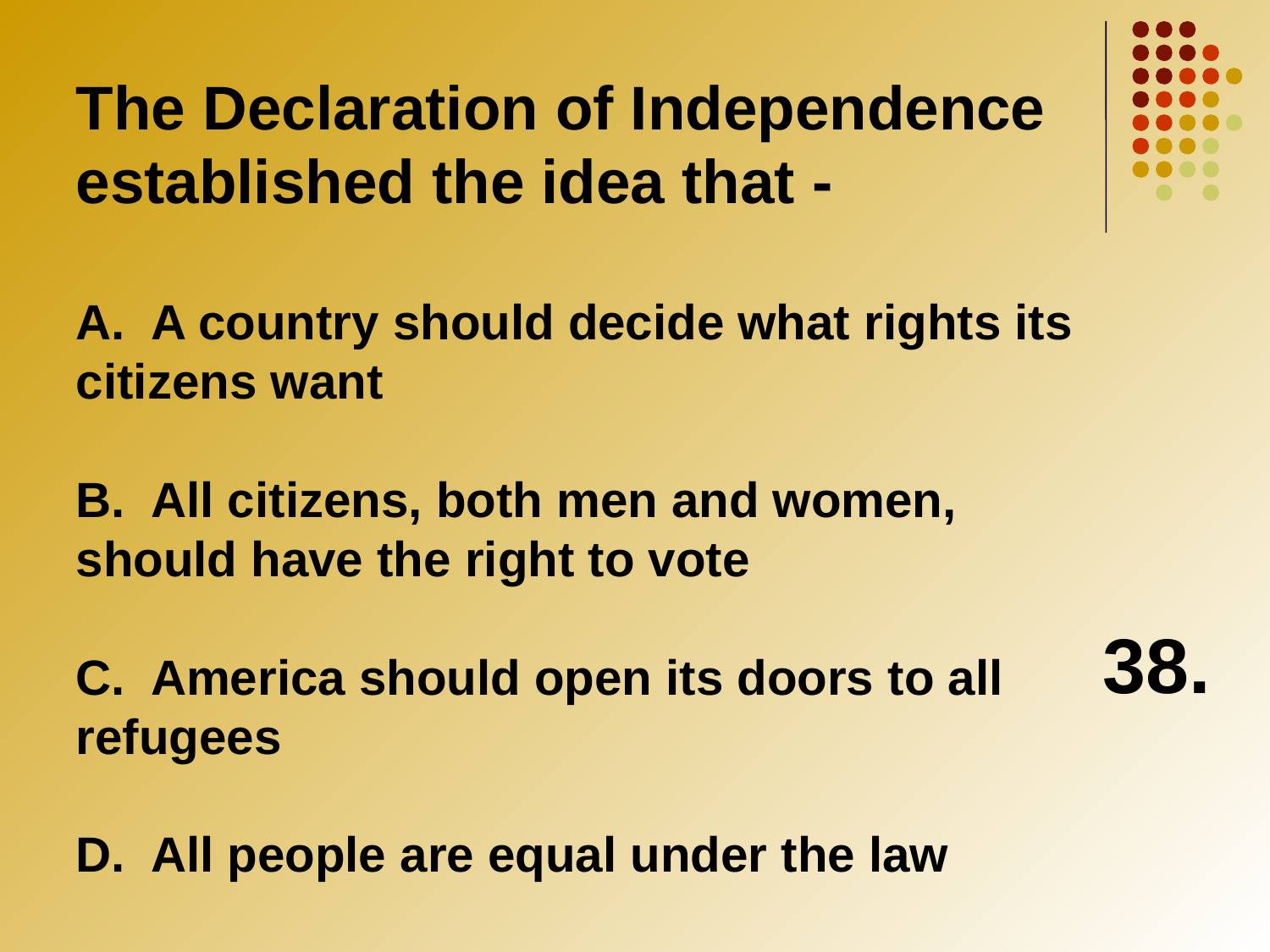

38.
The Declaration of Independence established the idea that -
A.  A country should decide what rights its 	citizens want
B.  All citizens, both men and women, 	should have the right to vote
C.  America should open its doors to all 	refugees
D.  All people are equal under the law